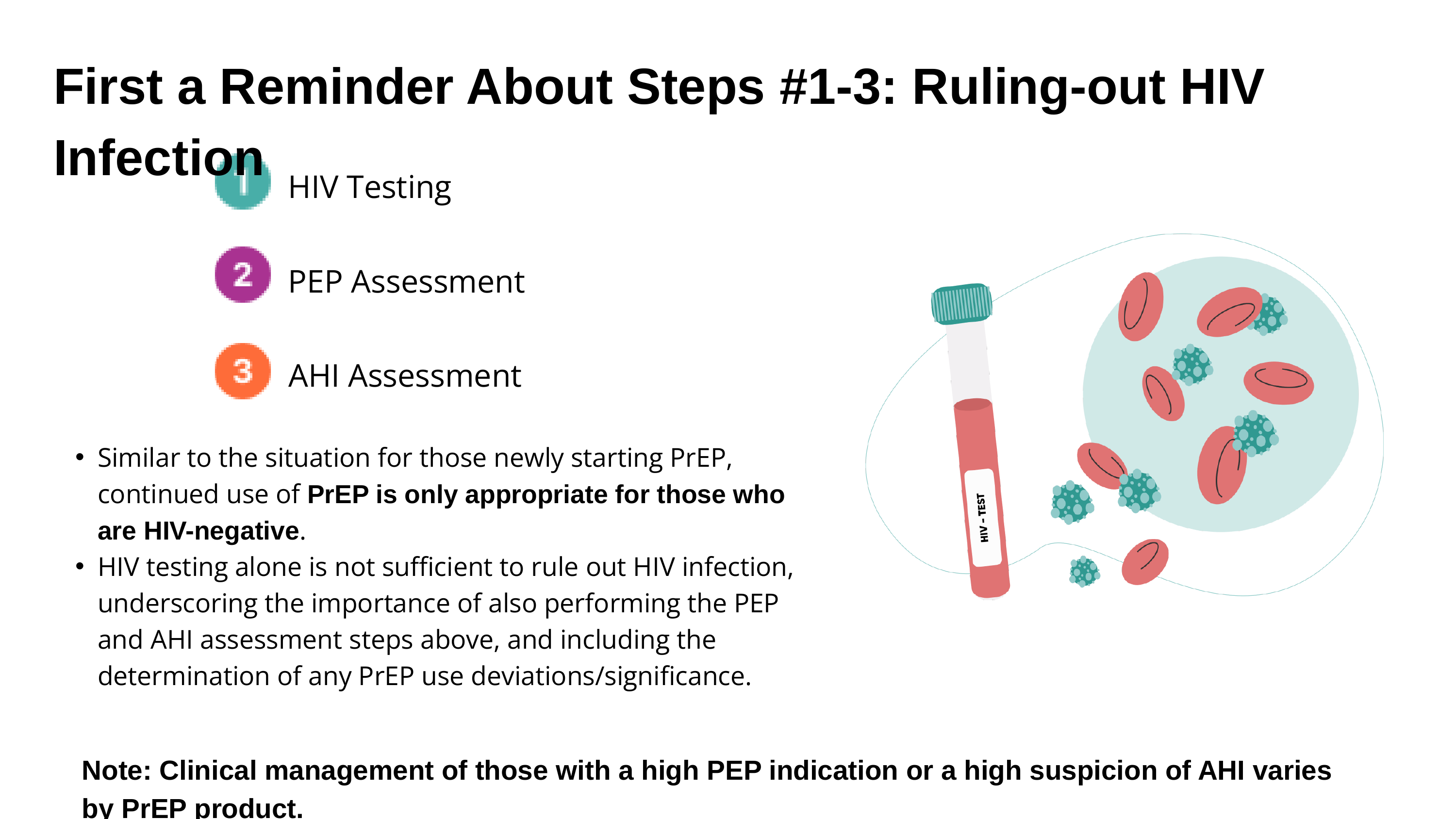

First a Reminder About Steps #1-3: Ruling-out HIV Infection

HIV Testing

PEP Assessment

AHI Assessment

Similar to the situation for those newly starting PrEP, continued use of PrEP is only appropriate for those who are HIV-negative.
HIV testing alone is not sufficient to rule out HIV infection, underscoring the importance of also performing the PEP and AHI assessment steps above, and including the determination of any PrEP use deviations/significance.
Note: Clinical management of those with a high PEP indication or a high suspicion of AHI varies by PrEP product.